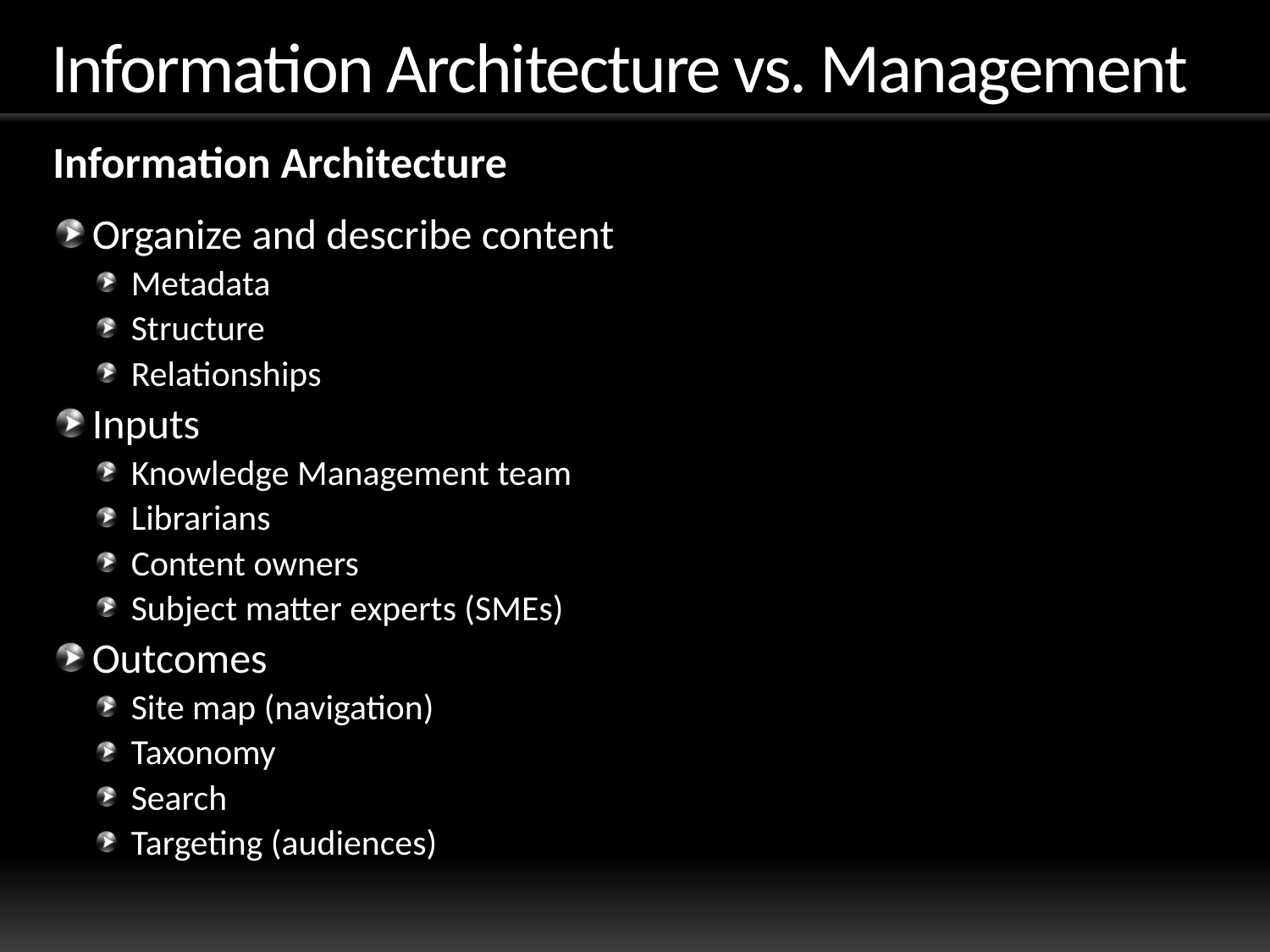

# Information Architecture vs. Management
Information Architecture

Organize and describe content
Metadata
Structure
Relationships
Inputs
Knowledge Management team
Librarians
Content owners
Subject matter experts (SMEs)
Outcomes
Site map (navigation)
Taxonomy
Search
Targeting (audiences)